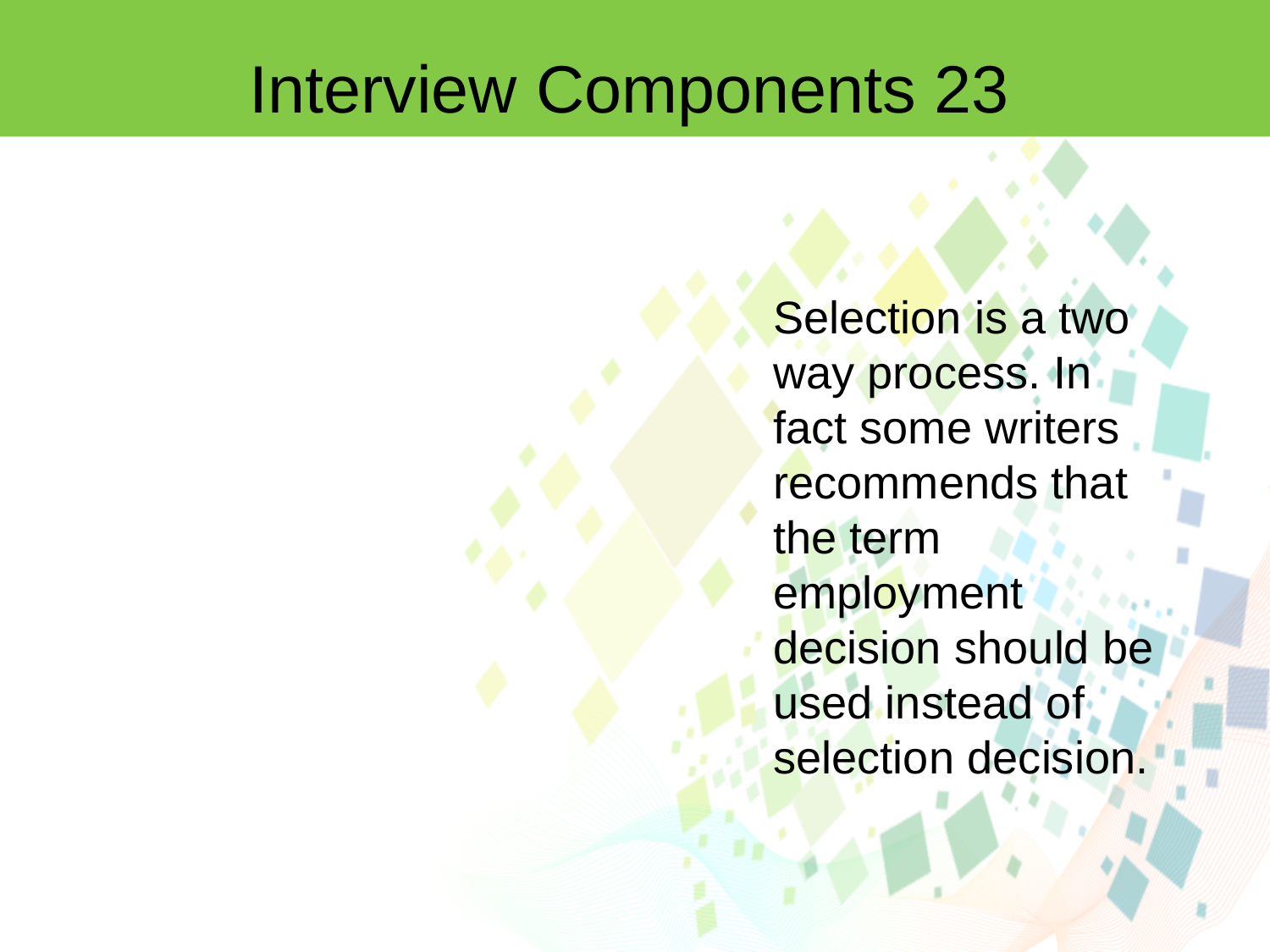

Interview Components 23
Selection is a two way process. In fact some writers recommends that the term employment decision should be used instead of selection decision.